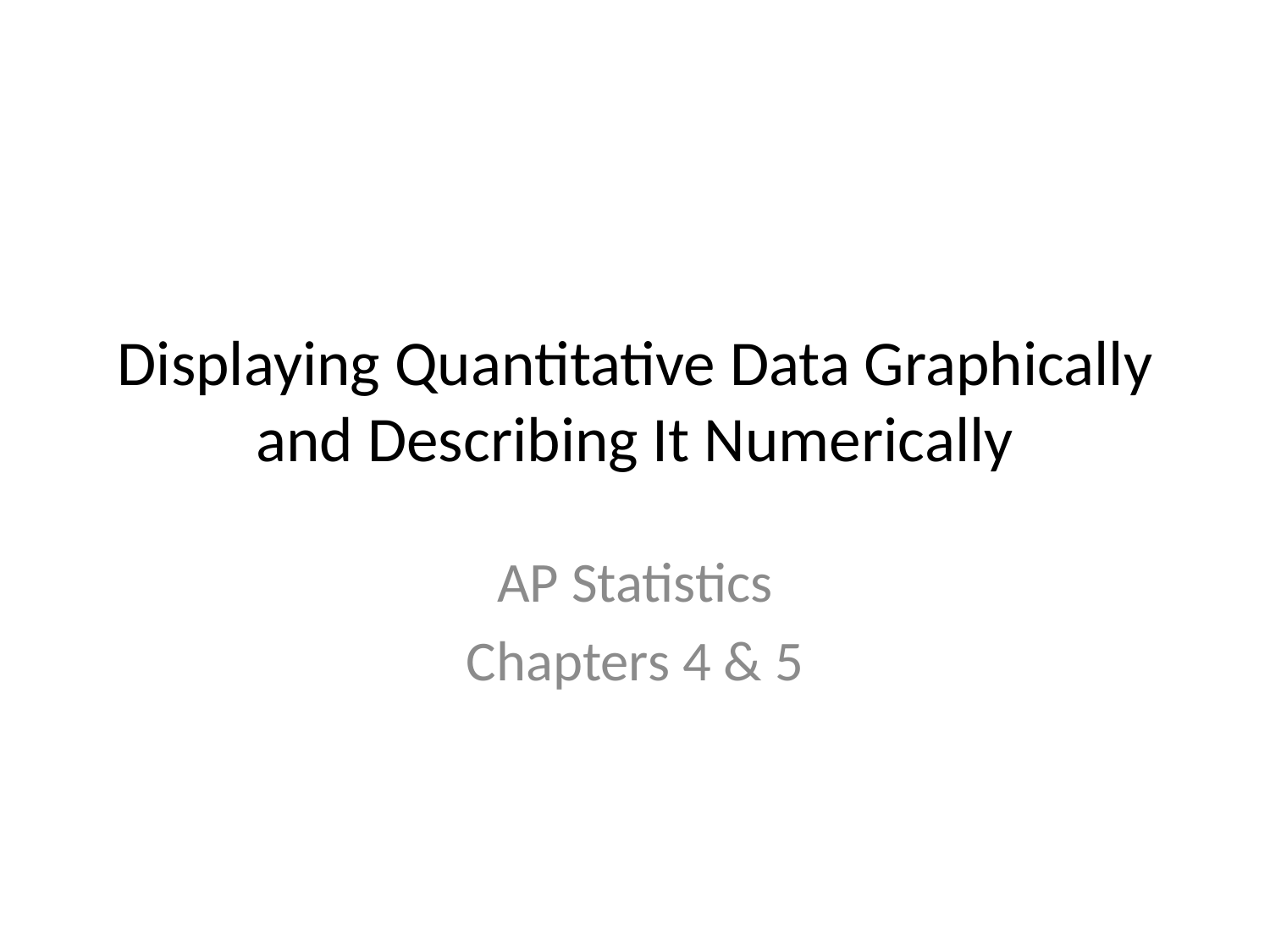

# Displaying Quantitative Data Graphically and Describing It Numerically
AP Statistics
Chapters 4 & 5